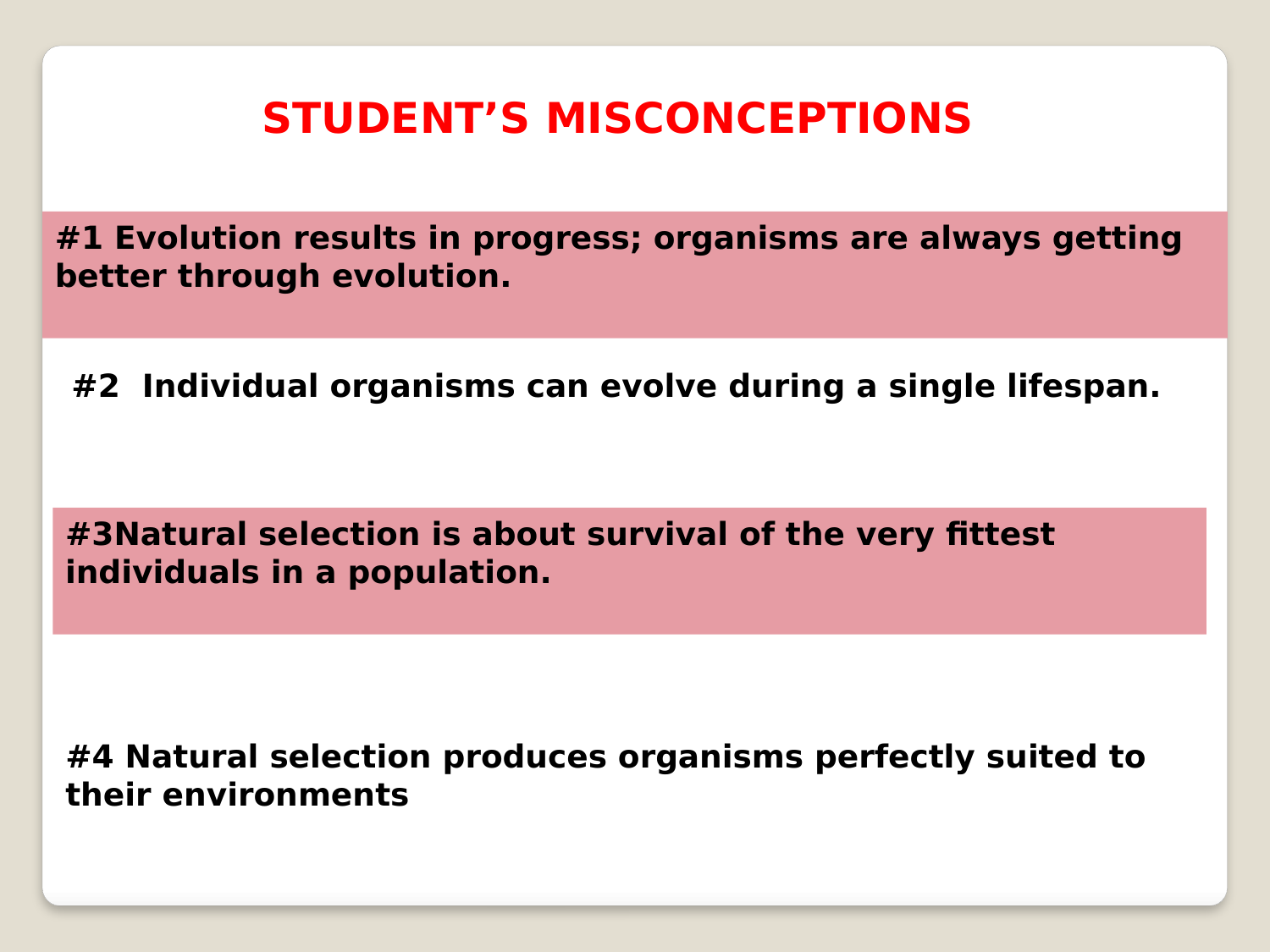

STUDENT’S MISCONCEPTIONS
#1 Evolution results in progress; organisms are always getting better through evolution.

#2  Individual organisms can evolve during a single lifespan.

#3Natural selection is about survival of the very fittest individuals in a population.

#4 Natural selection produces organisms perfectly suited to their environments